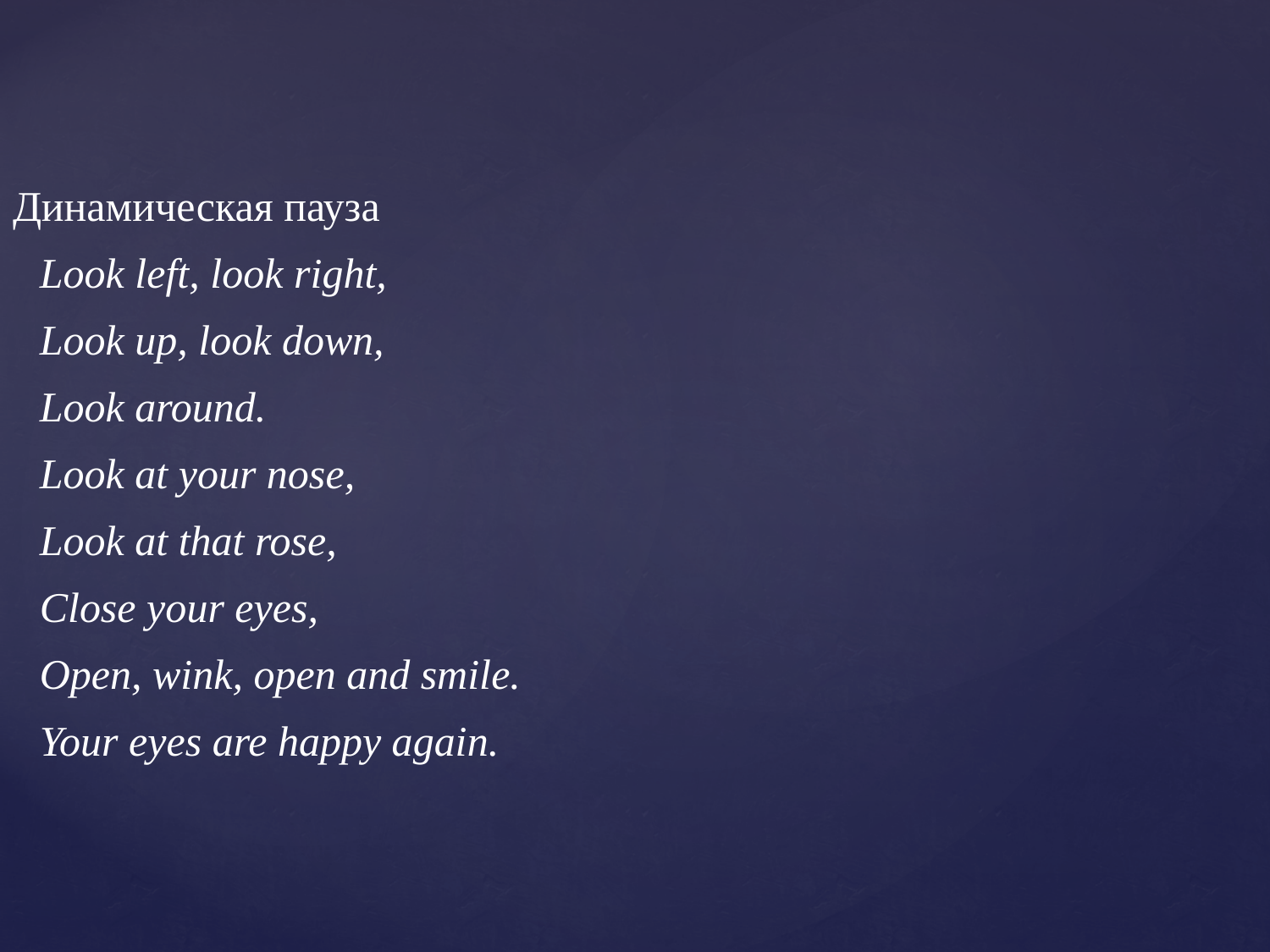

#
Динамическая пауза
Look left, look right,
Look up, look down,
Look around.
Look at your nose,
Look at that rose,
Close your eyes,
Open, wink, оpen and smile.
Your eyes are happy again.